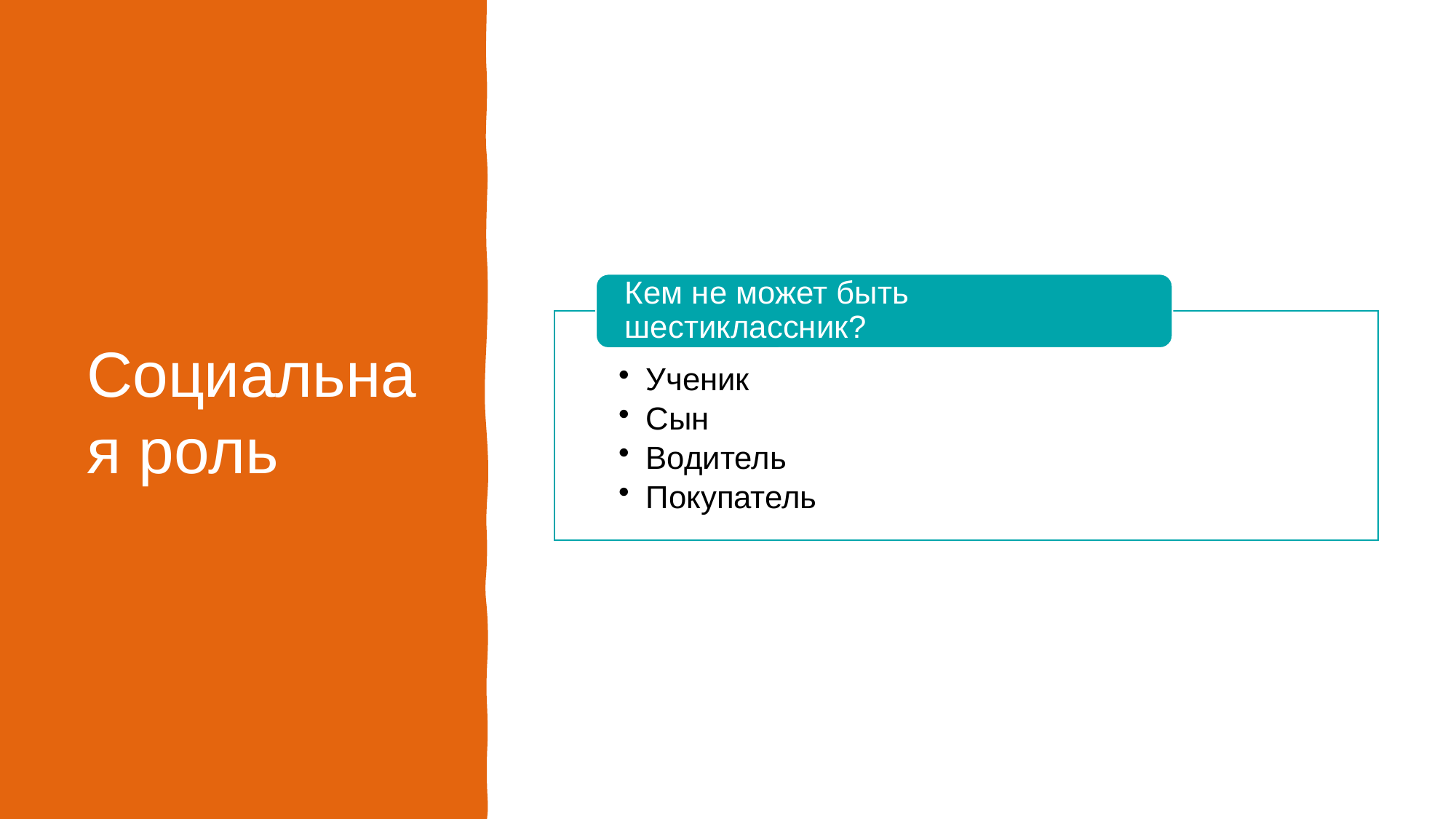

Ученик
Сын
Водитель
Покупатель
Кем не может быть шестиклассник?
# Социальная роль